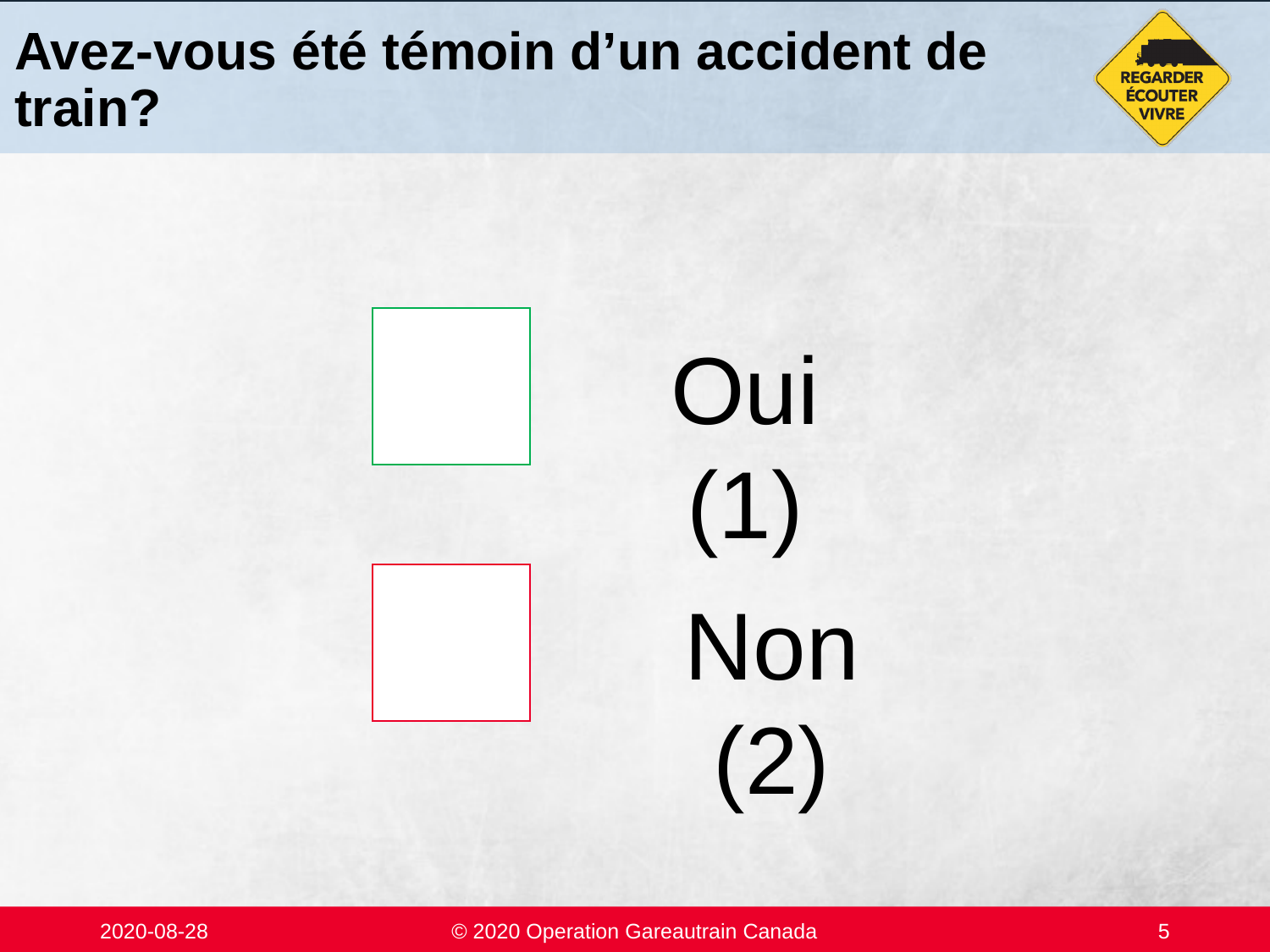

# Avez-vous été témoin d’un accident de train?

Oui (1)

Non (2)
2020-08-28
© 2020 Operation Gareautrain Canada
5